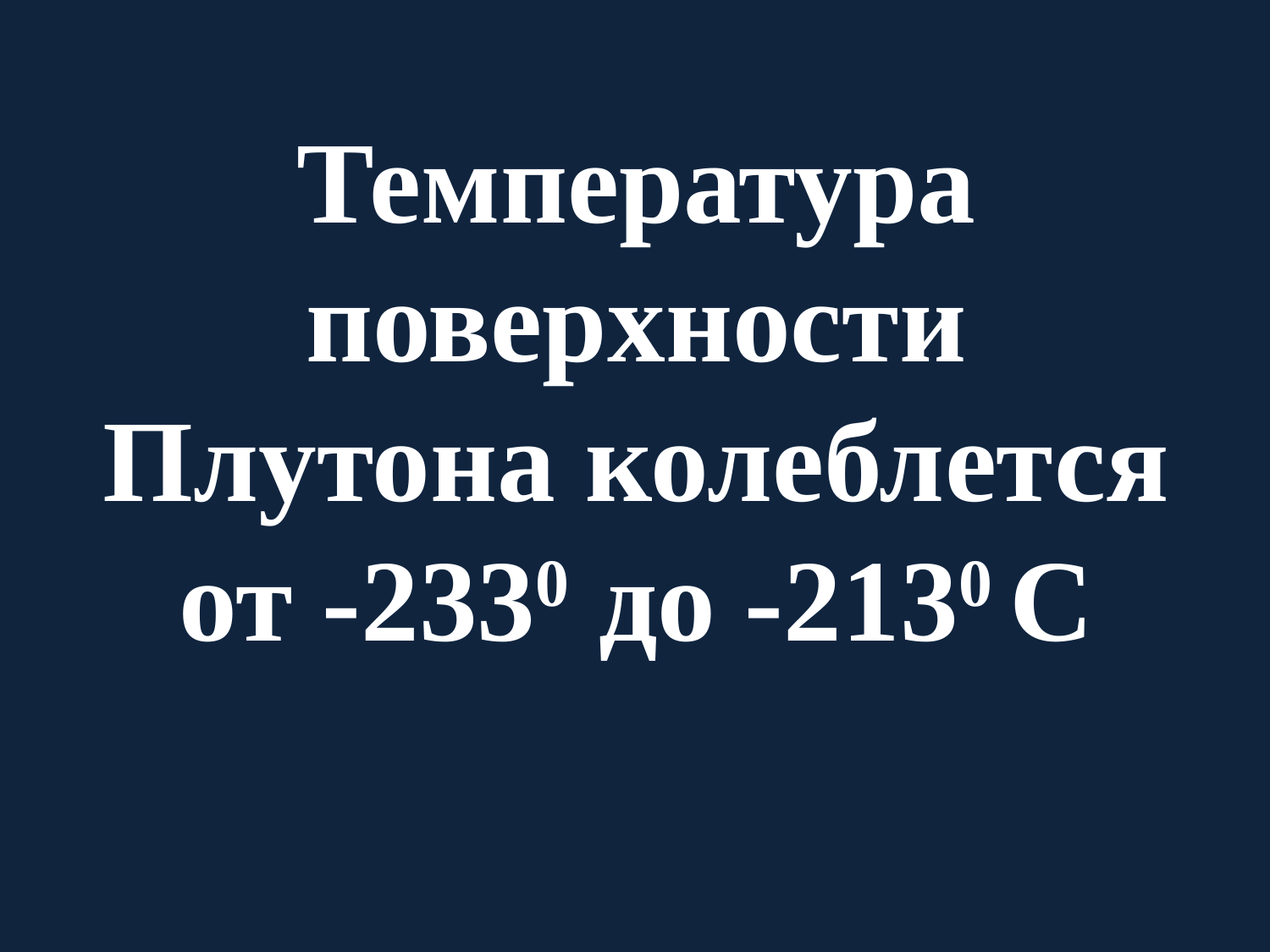

# Температура поверхности Плутона колеблется от -2330 до -2130 С